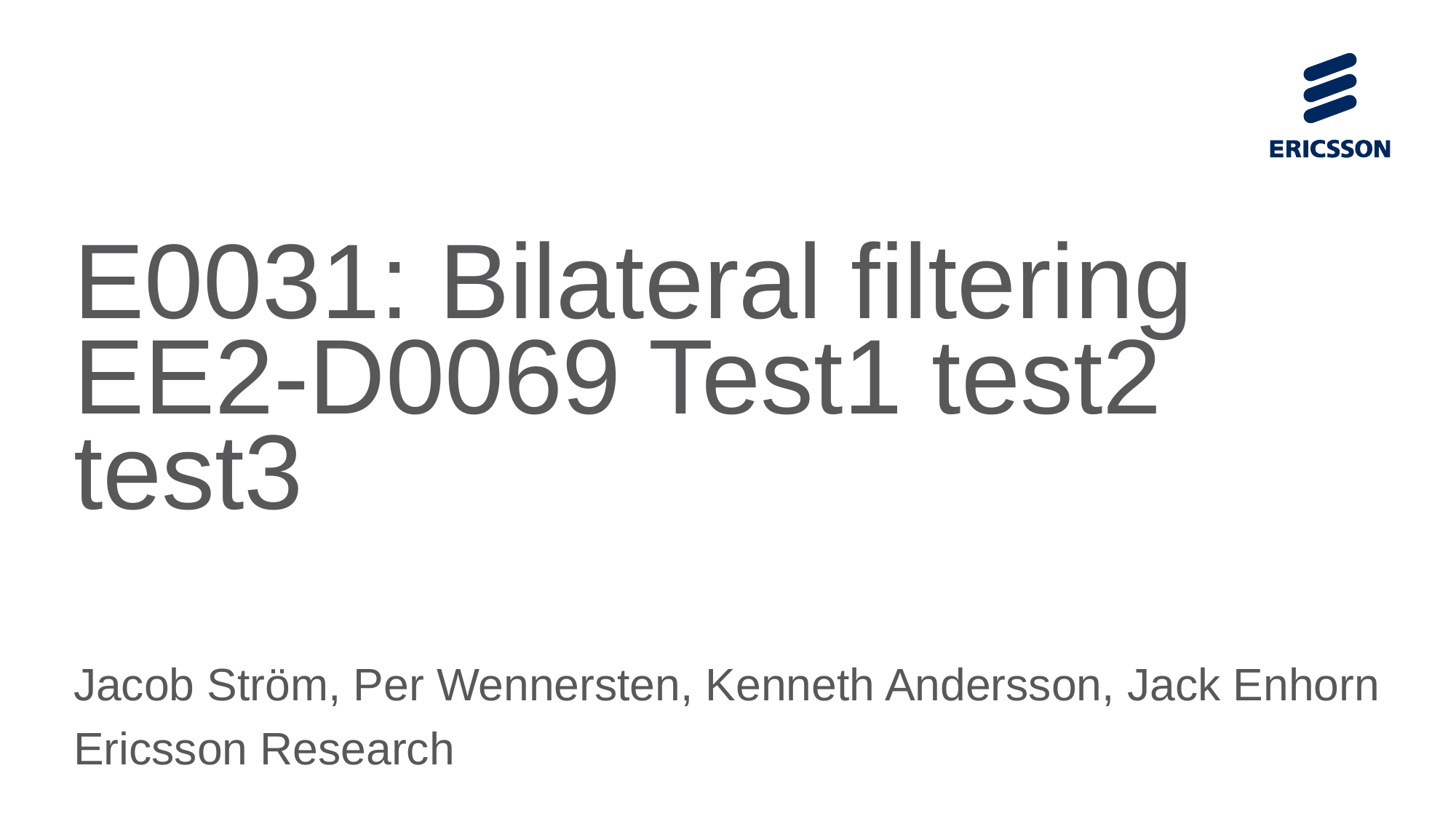

# E0031: Bilateral filtering EE2-D0069 Test1 test2 test3
Jacob Ström, Per Wennersten, Kenneth Andersson, Jack Enhorn
Ericsson Research